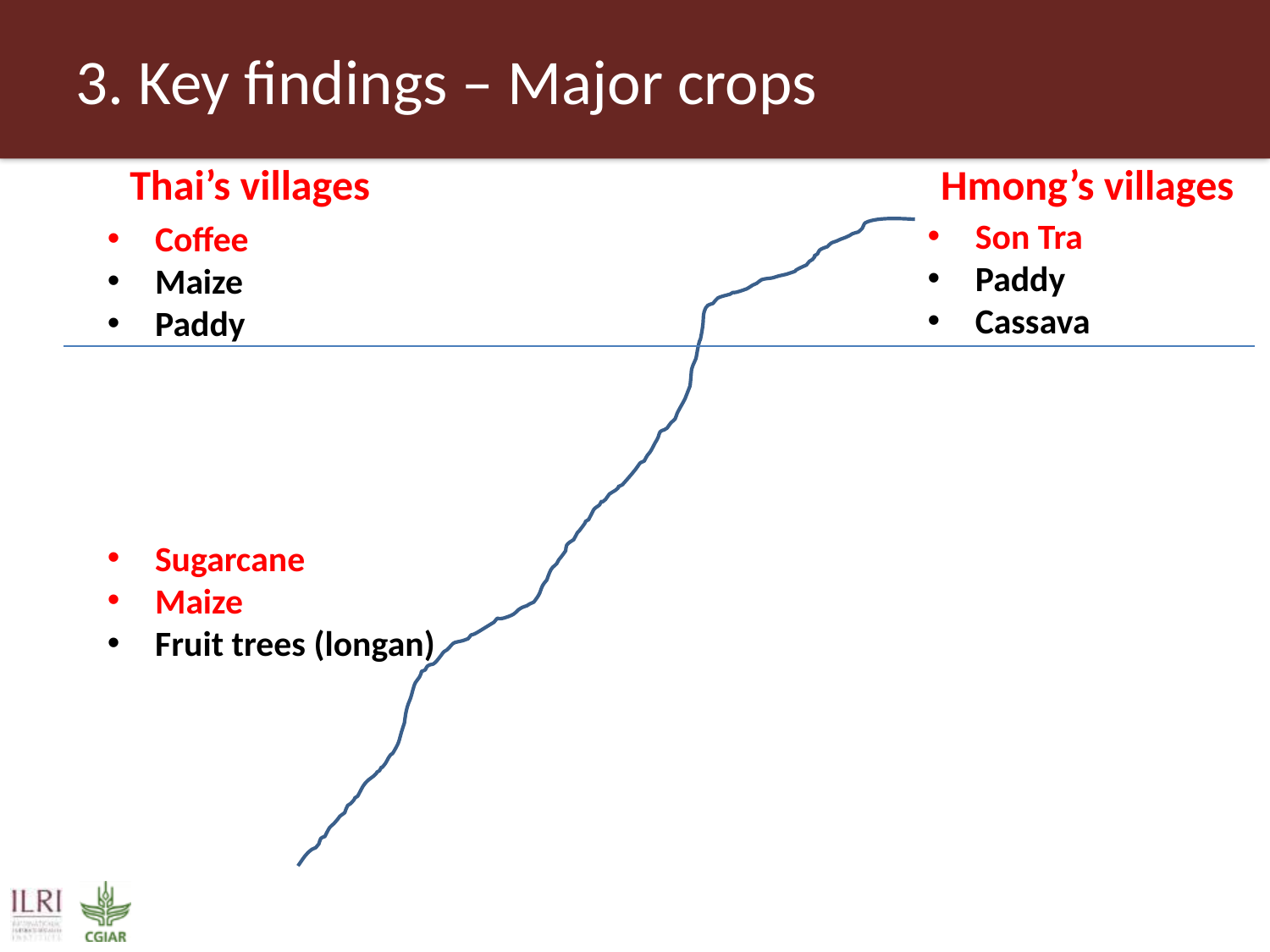

# 3. Key findings – Major crops
Thai’s villages
Hmong’s villages
Son Tra
Paddy
Cassava
Coffee
Maize
Paddy

Sugarcane
Maize
Fruit trees (longan)